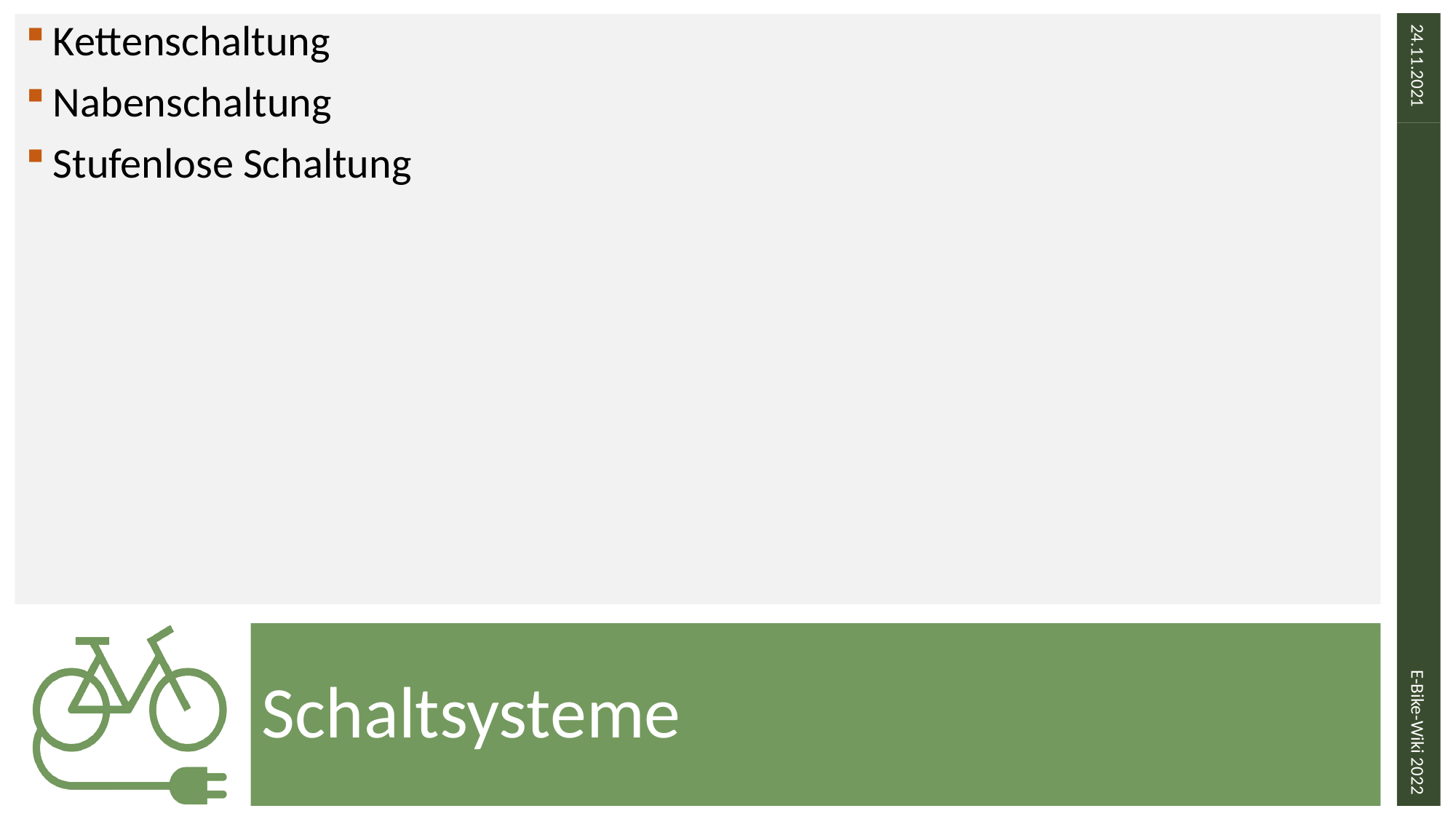

Kettenschaltung
Nabenschaltung
Stufenlose Schaltung
24.11.2021
E-Bike-Wiki 2022
# Schaltsysteme